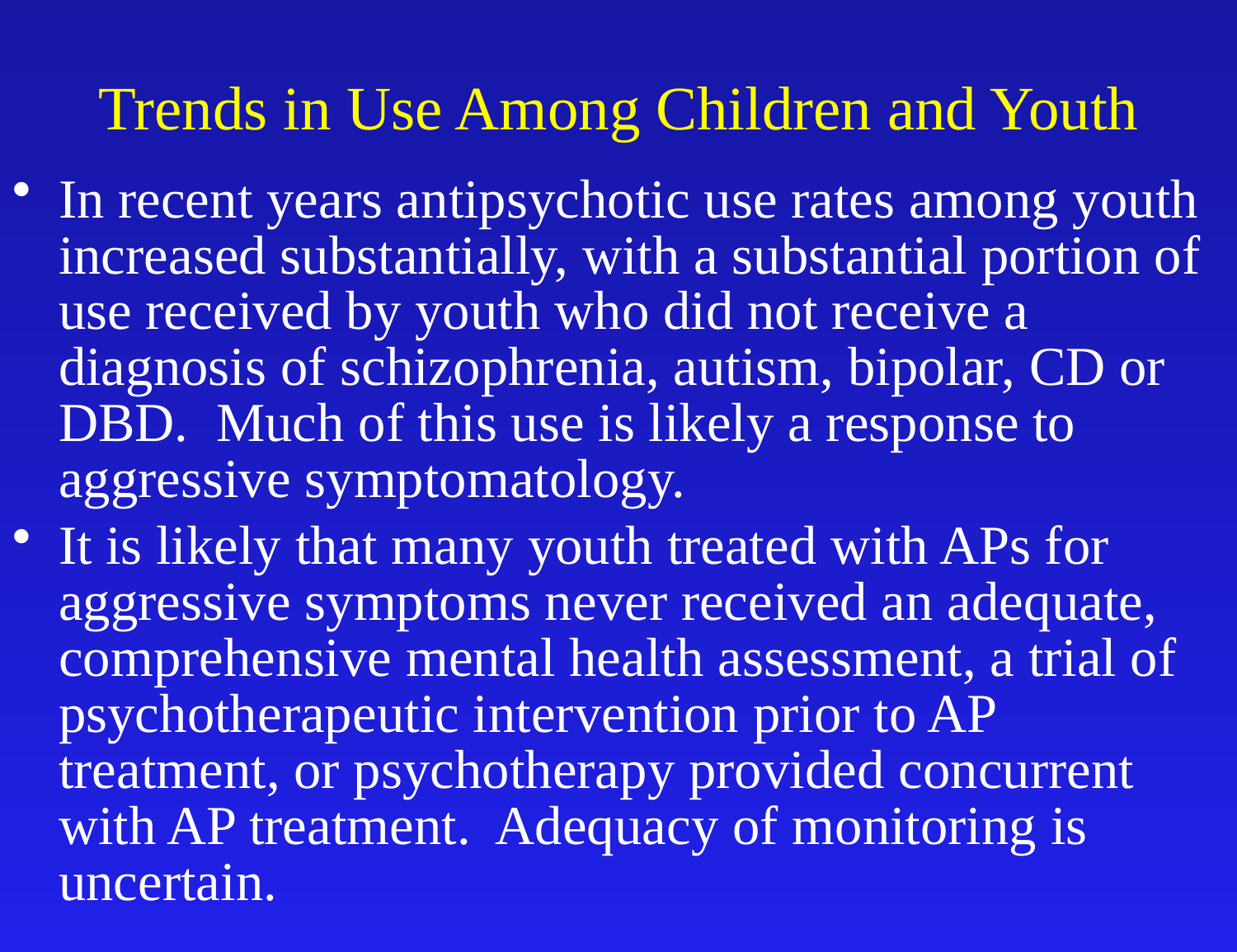

Trends in Use Among Children and Youth
In recent years antipsychotic use rates among youth increased substantially, with a substantial portion of use received by youth who did not receive a diagnosis of schizophrenia, autism, bipolar, CD or DBD.  Much of this use is likely a response to aggressive symptomatology.
It is likely that many youth treated with APs for aggressive symptoms never received an adequate, comprehensive mental health assessment, a trial of psychotherapeutic intervention prior to AP treatment, or psychotherapy provided concurrent with AP treatment.  Adequacy of monitoring is uncertain.